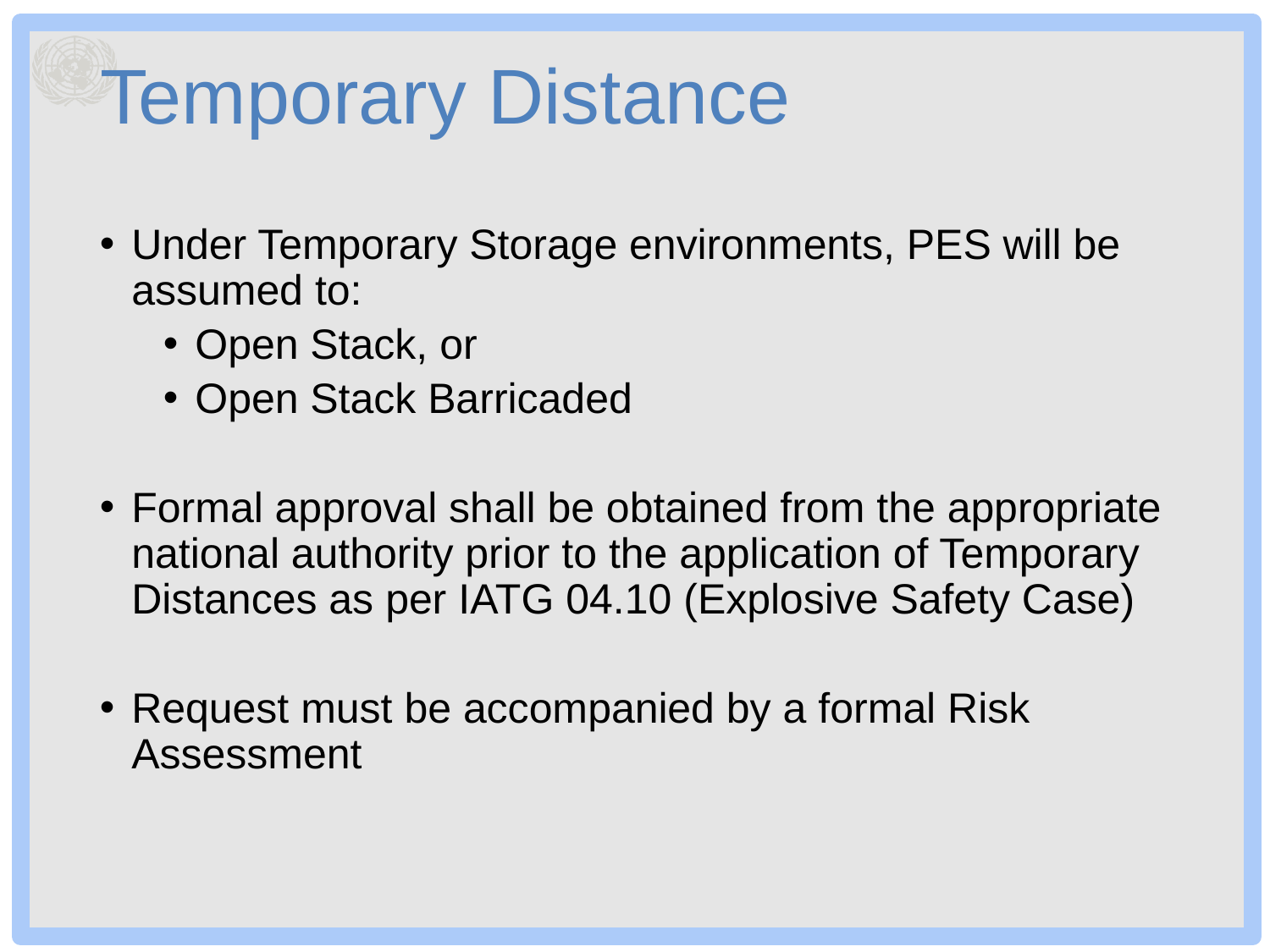

# Temporary Distance
Under Temporary Storage environments, PES will be assumed to:
Open Stack, or
Open Stack Barricaded
Formal approval shall be obtained from the appropriate national authority prior to the application of Temporary Distances as per IATG 04.10 (Explosive Safety Case)
Request must be accompanied by a formal Risk Assessment